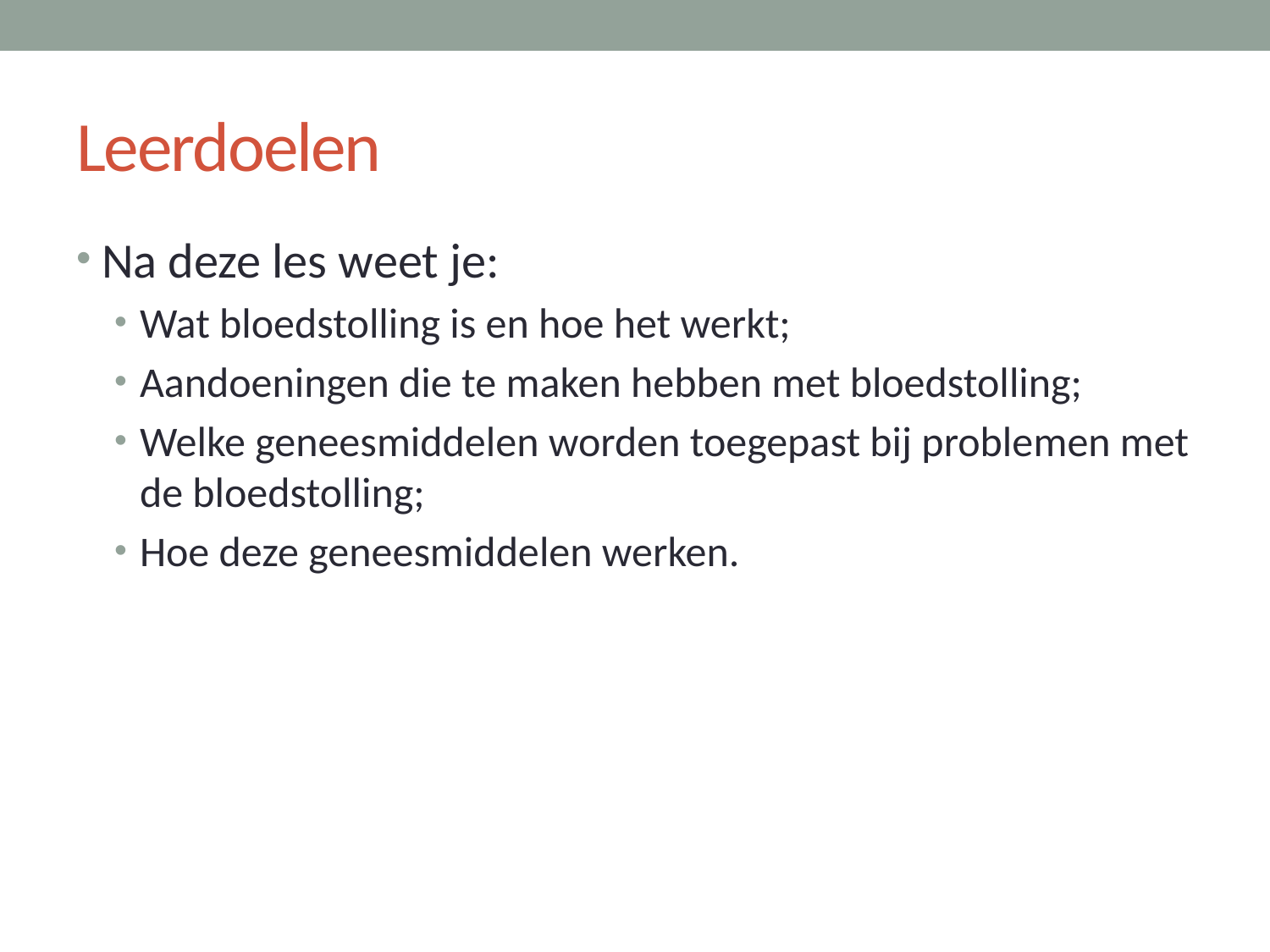

# Leerdoelen
Na deze les weet je:
Wat bloedstolling is en hoe het werkt;
Aandoeningen die te maken hebben met bloedstolling;
Welke geneesmiddelen worden toegepast bij problemen met de bloedstolling;
Hoe deze geneesmiddelen werken.